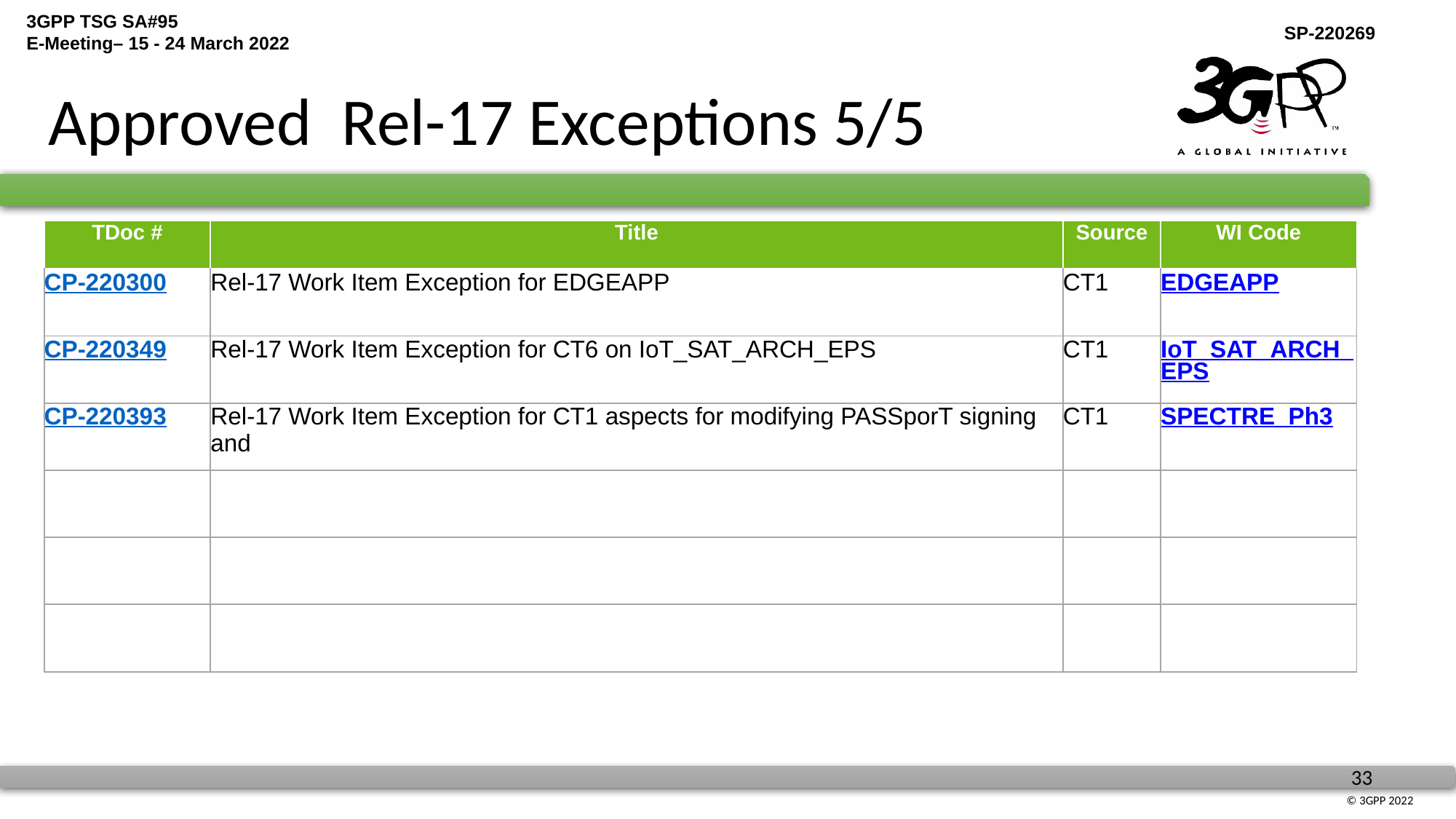

# Approved  Rel-17 Exceptions 5/5
| TDoc # | Title | Source | WI Code |
| --- | --- | --- | --- |
| CP-220300 | Rel-17 Work Item Exception for EDGEAPP | CT1 | EDGEAPP |
| CP-220349 | Rel-17 Work Item Exception for CT6 on IoT\_SAT\_ARCH\_EPS | CT1 | IoT\_SAT\_ARCH\_EPS |
| CP-220393 | Rel-17 Work Item Exception for CT1 aspects for modifying PASSporT signing and | CT1 | SPECTRE\_Ph3 |
|  |  |  |  |
|  |  |  |  |
|  |  |  |  |